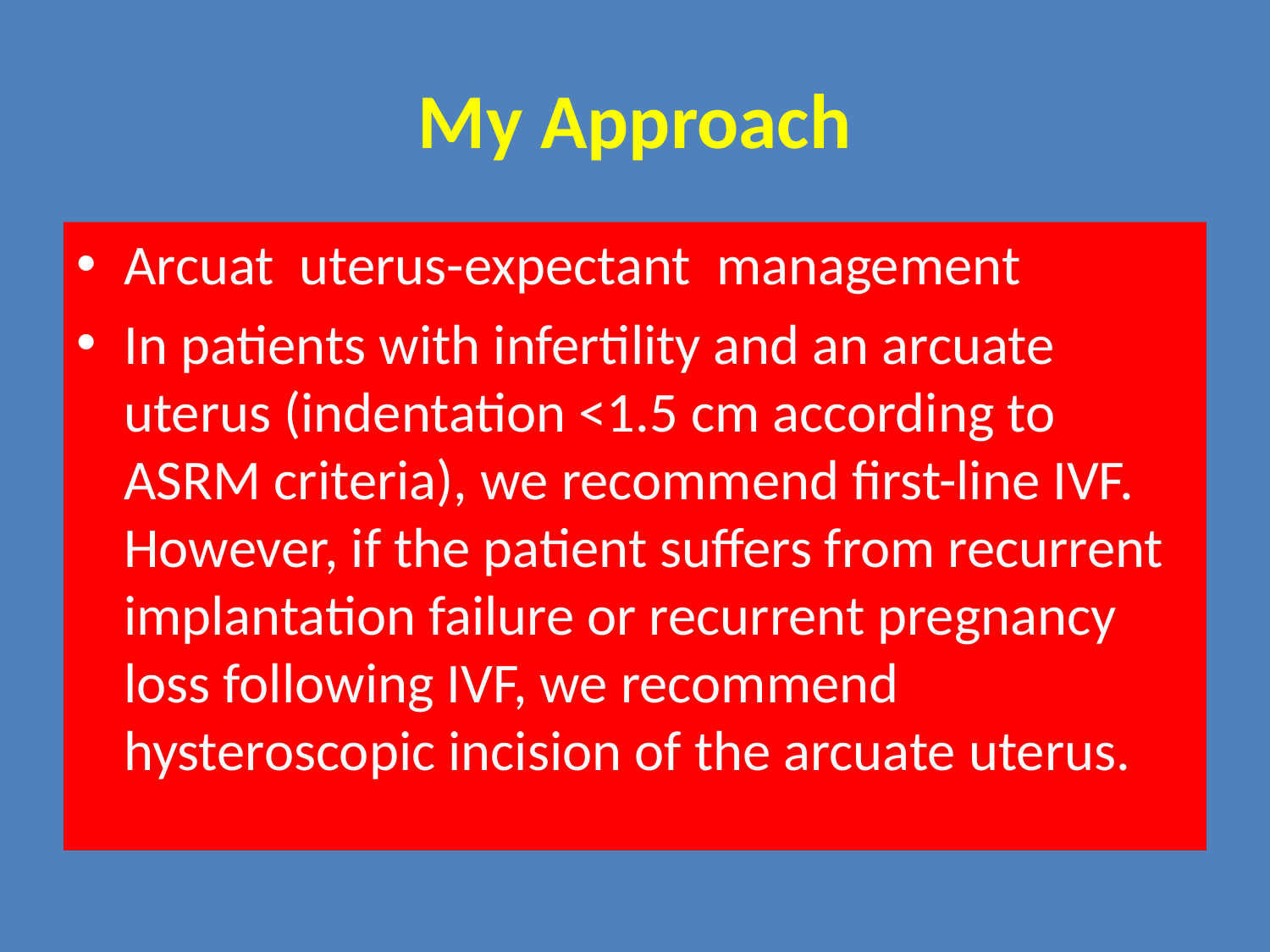

# My Approach
Arcuat  uterus-expectant  management
In patients with infertility and an arcuate uterus (indentation <1.5 cm according to ASRM criteria), we recommend first-line IVF. However, if the patient suffers from recurrent implantation failure or recurrent pregnancy loss following IVF, we recommend hysteroscopic incision of the arcuate uterus.